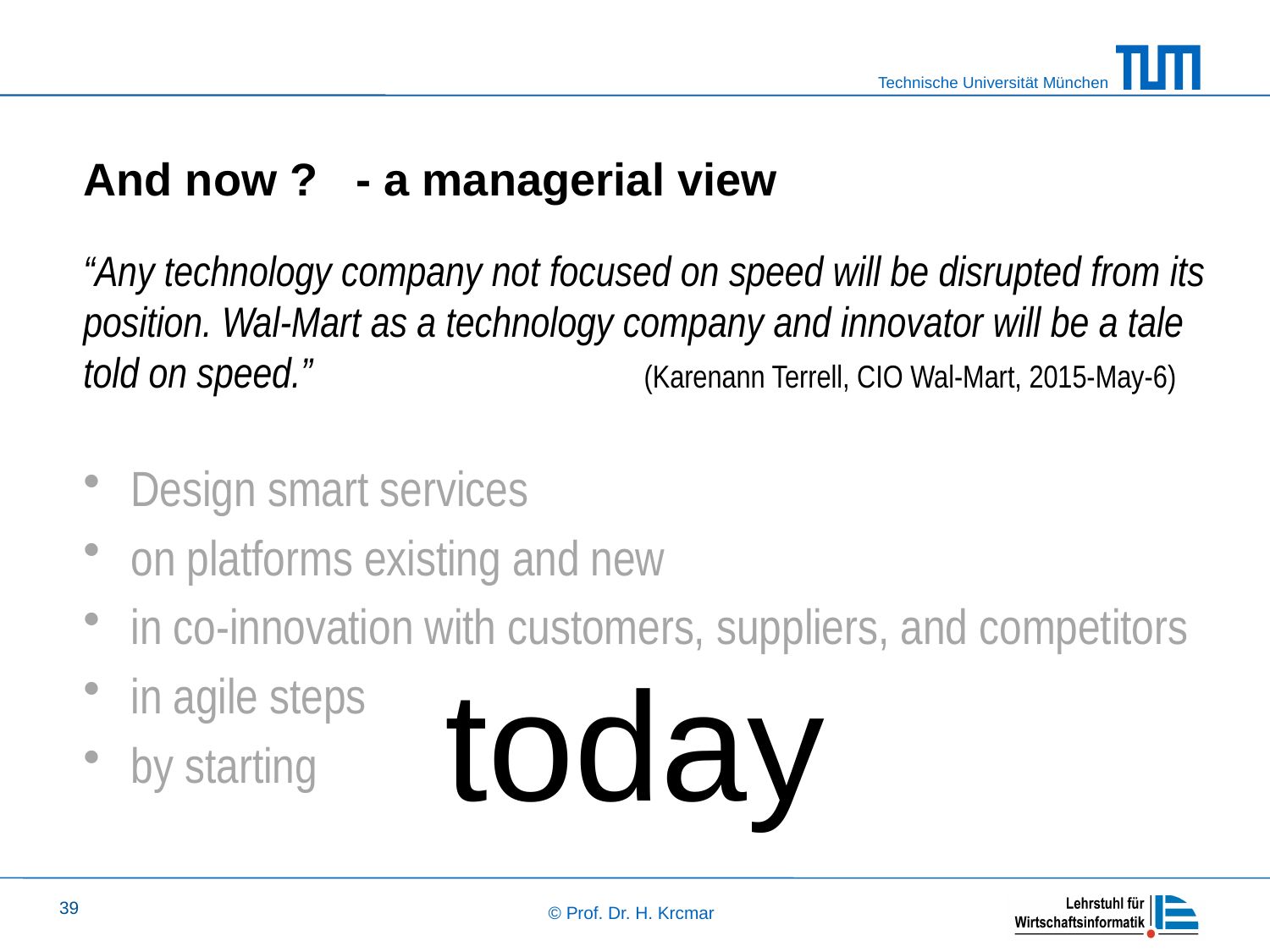

# And now ?   - a managerial view
“Any technology company not focused on speed will be disrupted from its position. Wal-Mart as a technology company and innovator will be a tale told on speed.”                                  (Karenann Terrell, CIO Wal-Mart, 2015-May-6)
Design smart services
on platforms existing and new
in co-innovation with customers, suppliers, and competitors
in agile steps
by starting
today